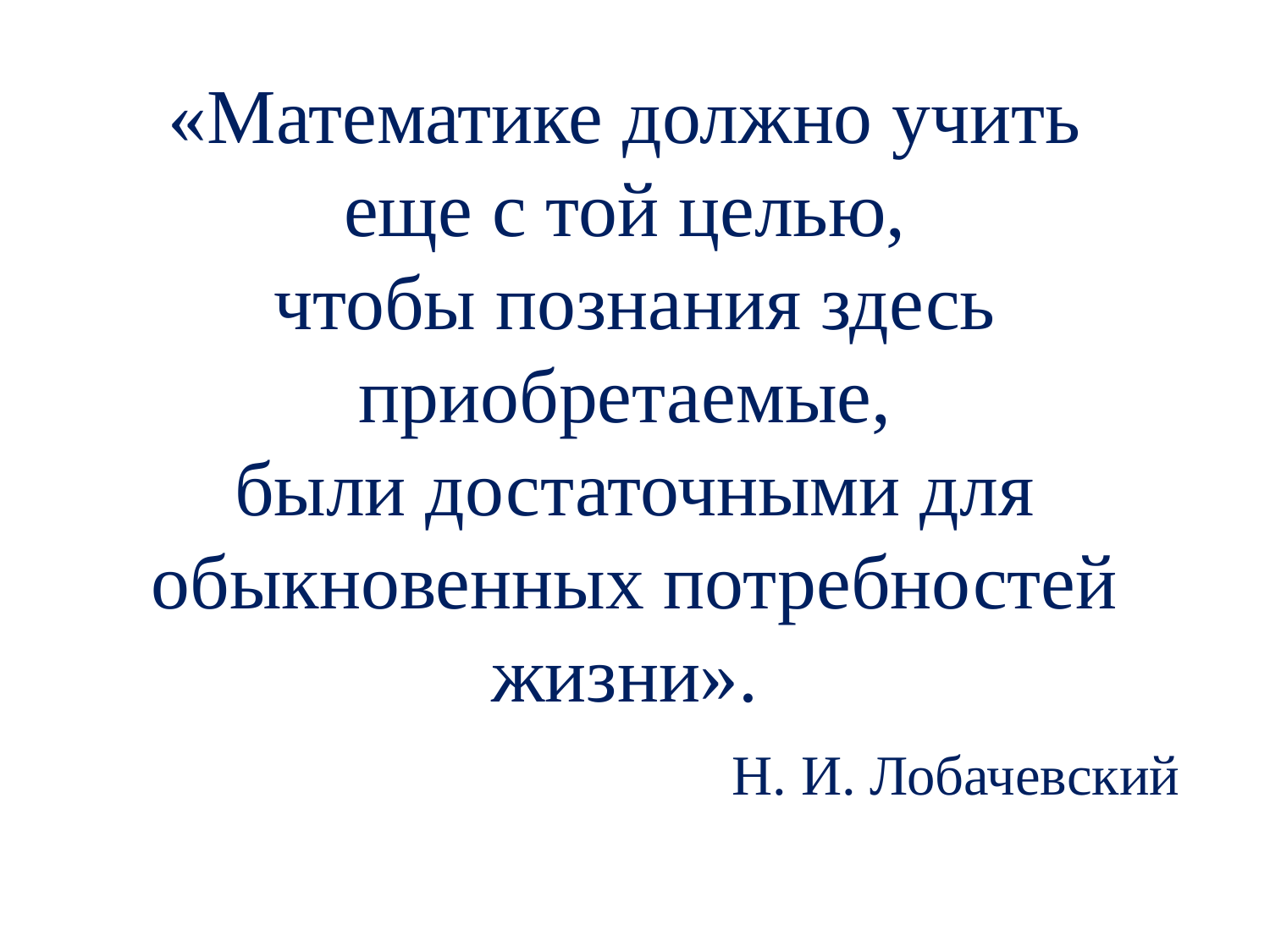

# «Математике должно учить еще с той целью, чтобы познания здесь приобретаемые, были достаточными для обыкновенных потребностей жизни». Н. И. Лобачевский